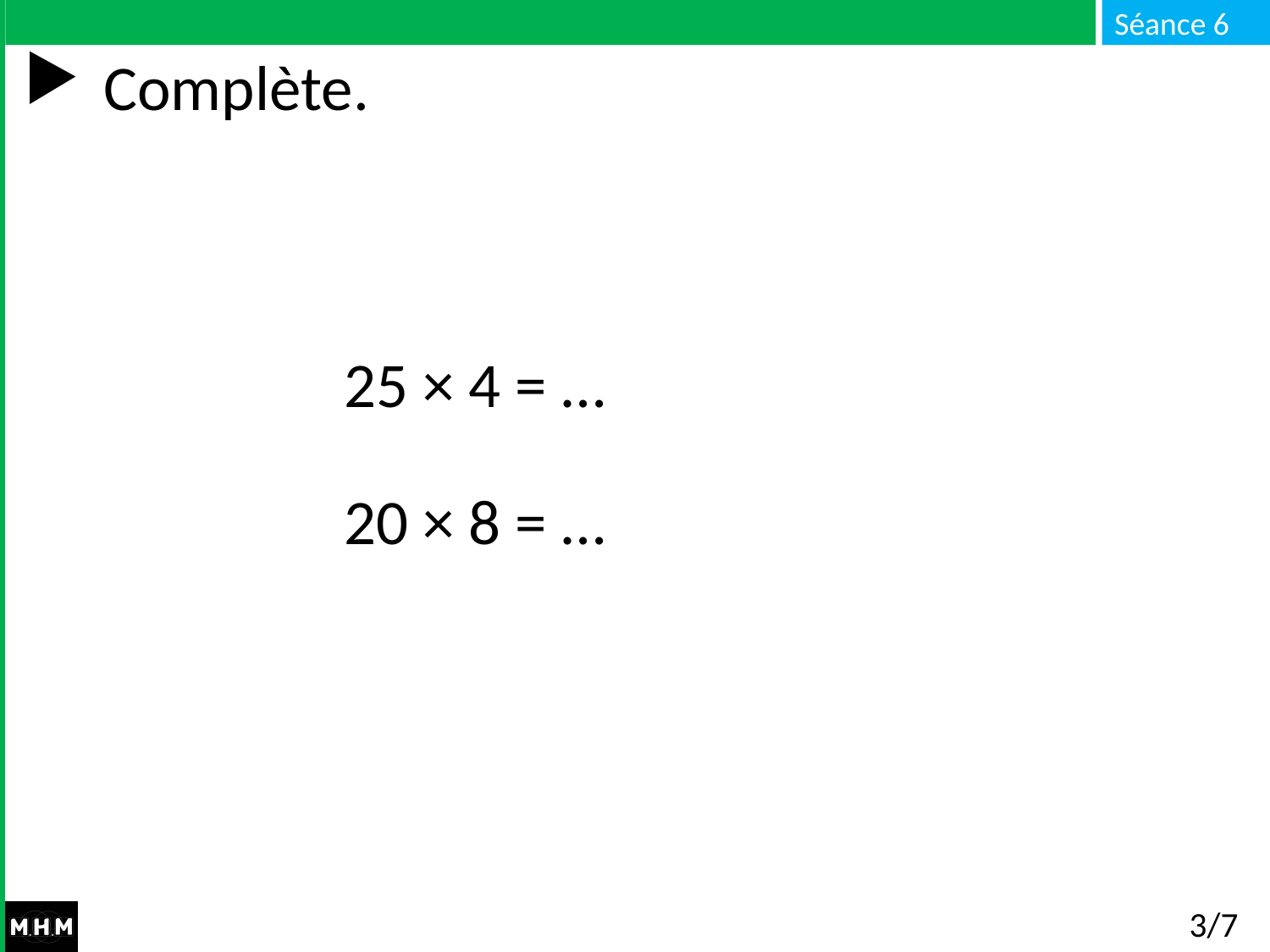

# Complète.

25 × 4 = …

20 × 8 = …

3/7